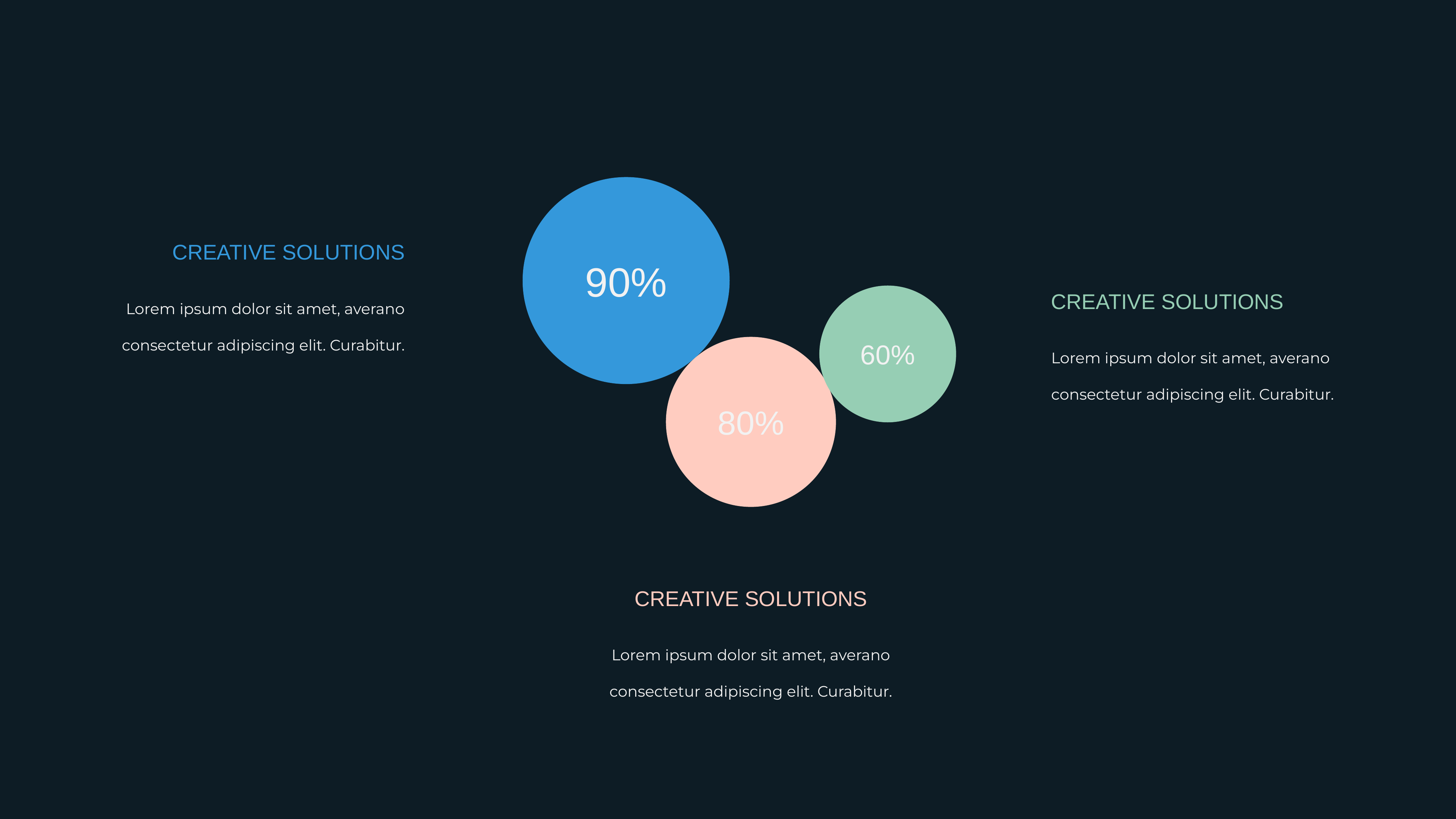

CREATIVE SOLUTIONS
90%
Lorem ipsum dolor sit amet, averano consectetur adipiscing elit. Curabitur.
CREATIVE SOLUTIONS

Lorem ipsum dolor sit amet, averano consectetur adipiscing elit. Curabitur.
60%

80%
CREATIVE SOLUTIONS
Lorem ipsum dolor sit amet, averano consectetur adipiscing elit. Curabitur.